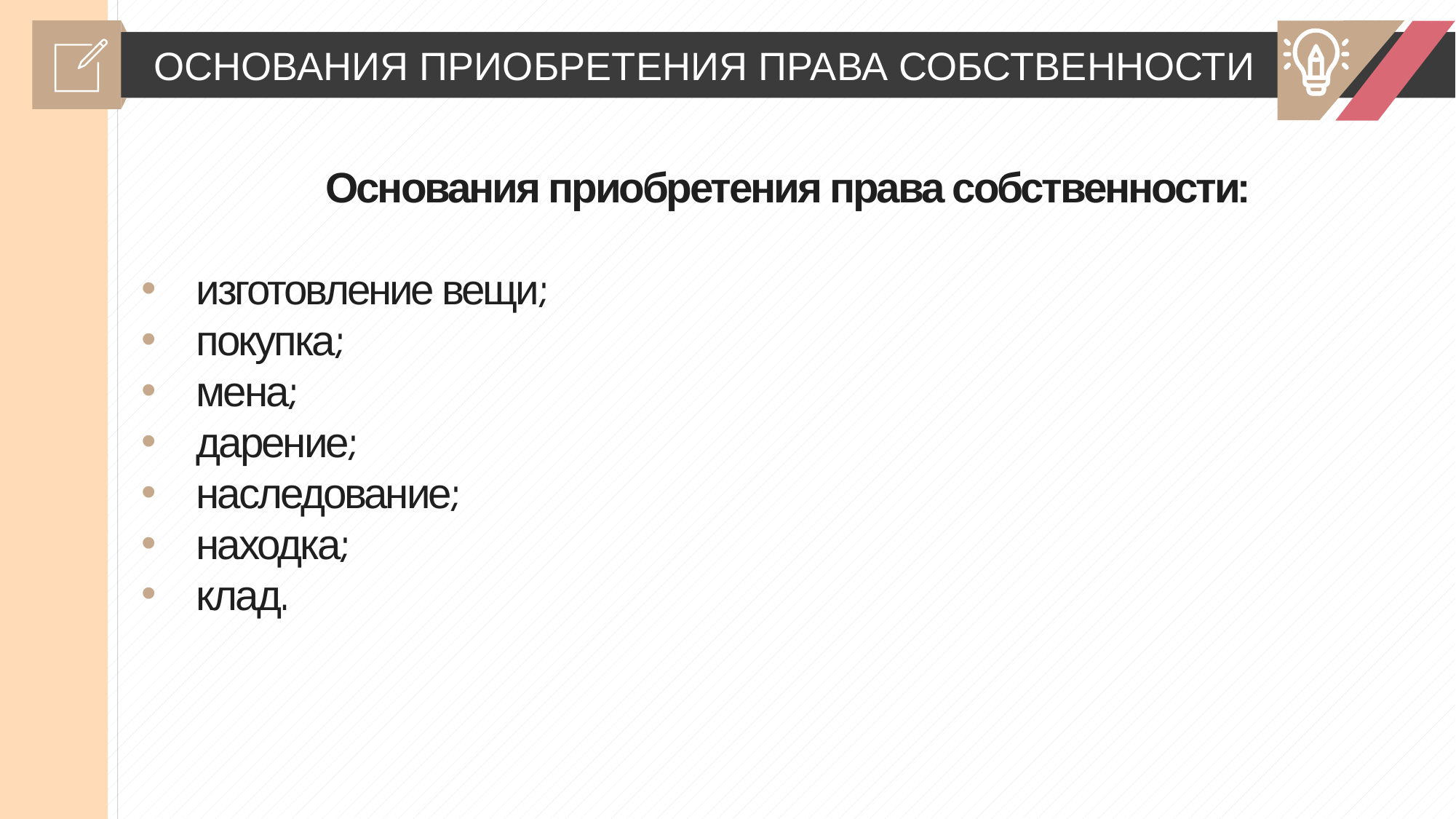

ОСНОВАНИЯ ПРИОБРЕТЕНИЯ ПРАВА СОБСТВЕННОСТИ

Основания приобретения права собственности:

изготовление вещи;
покупка;
мена;
дарение;
наследование;
находка;
клад.